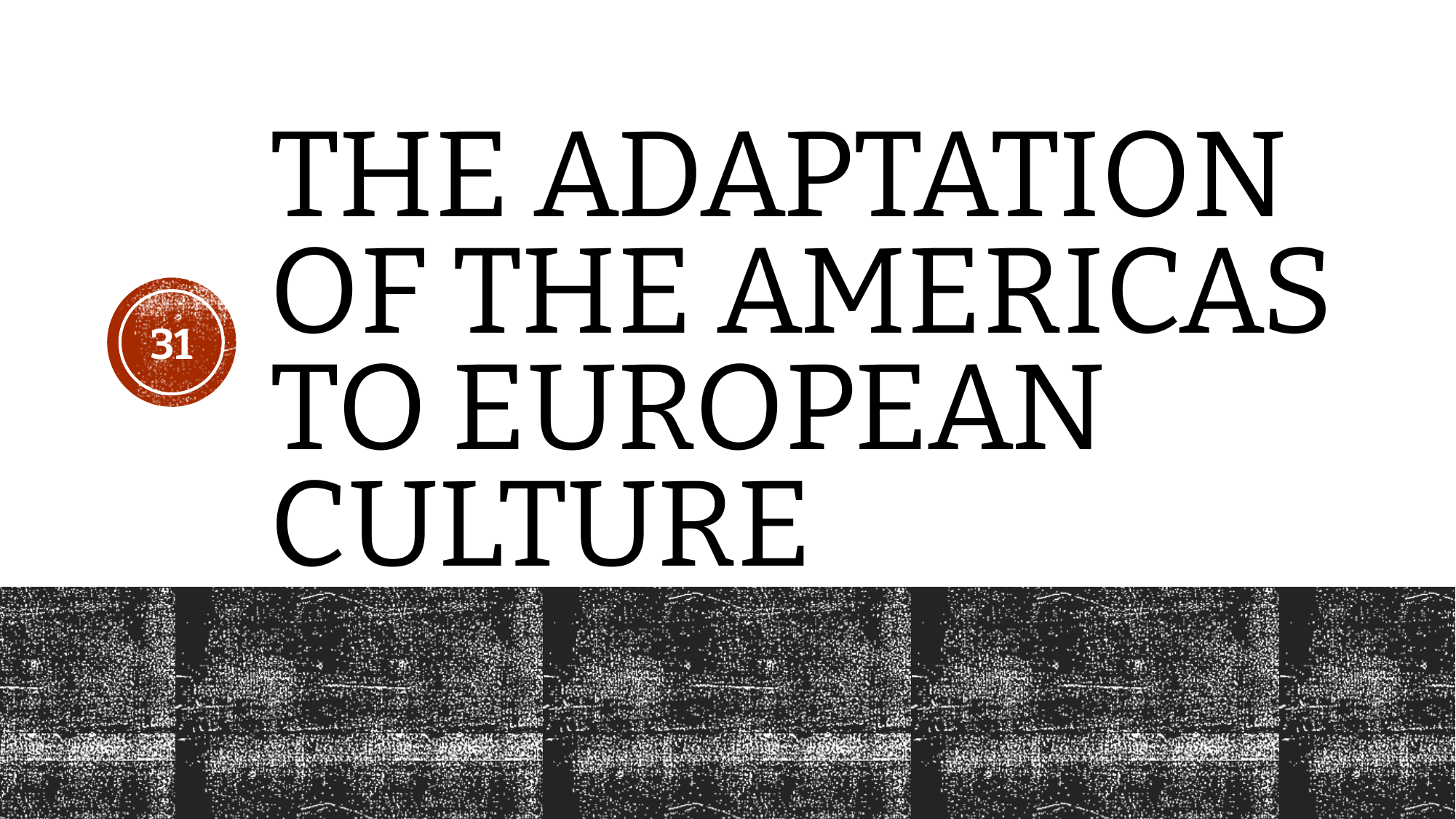

# The adaptation of the americas to european culture
31